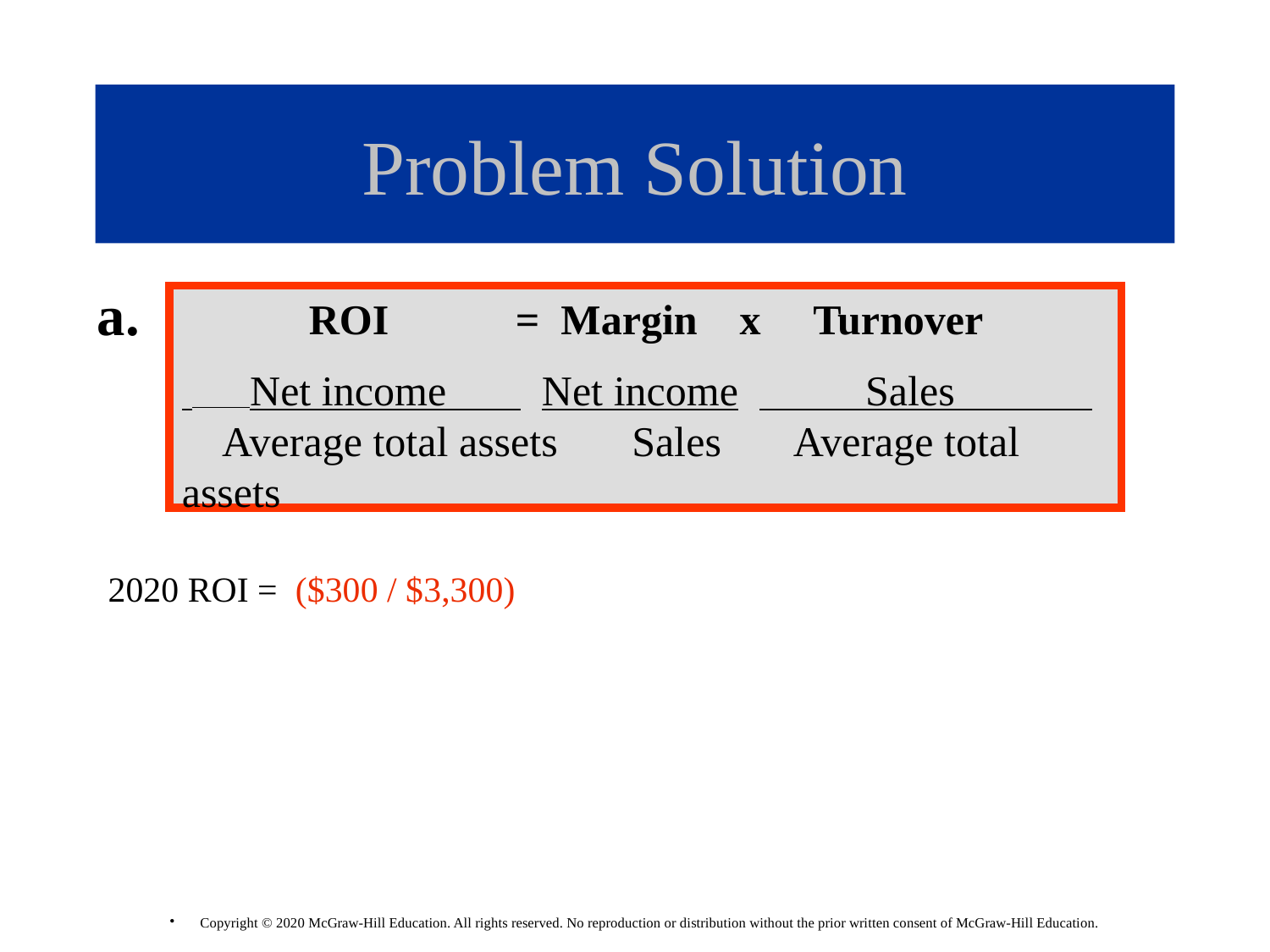

# Problem Solution

a.
            ROI            =  Margin    x     Turnover
                 Net income         Net income            Sales                   Average total assets       Sales       Average total assets
2020 ROI =  ($300 / $3,300)